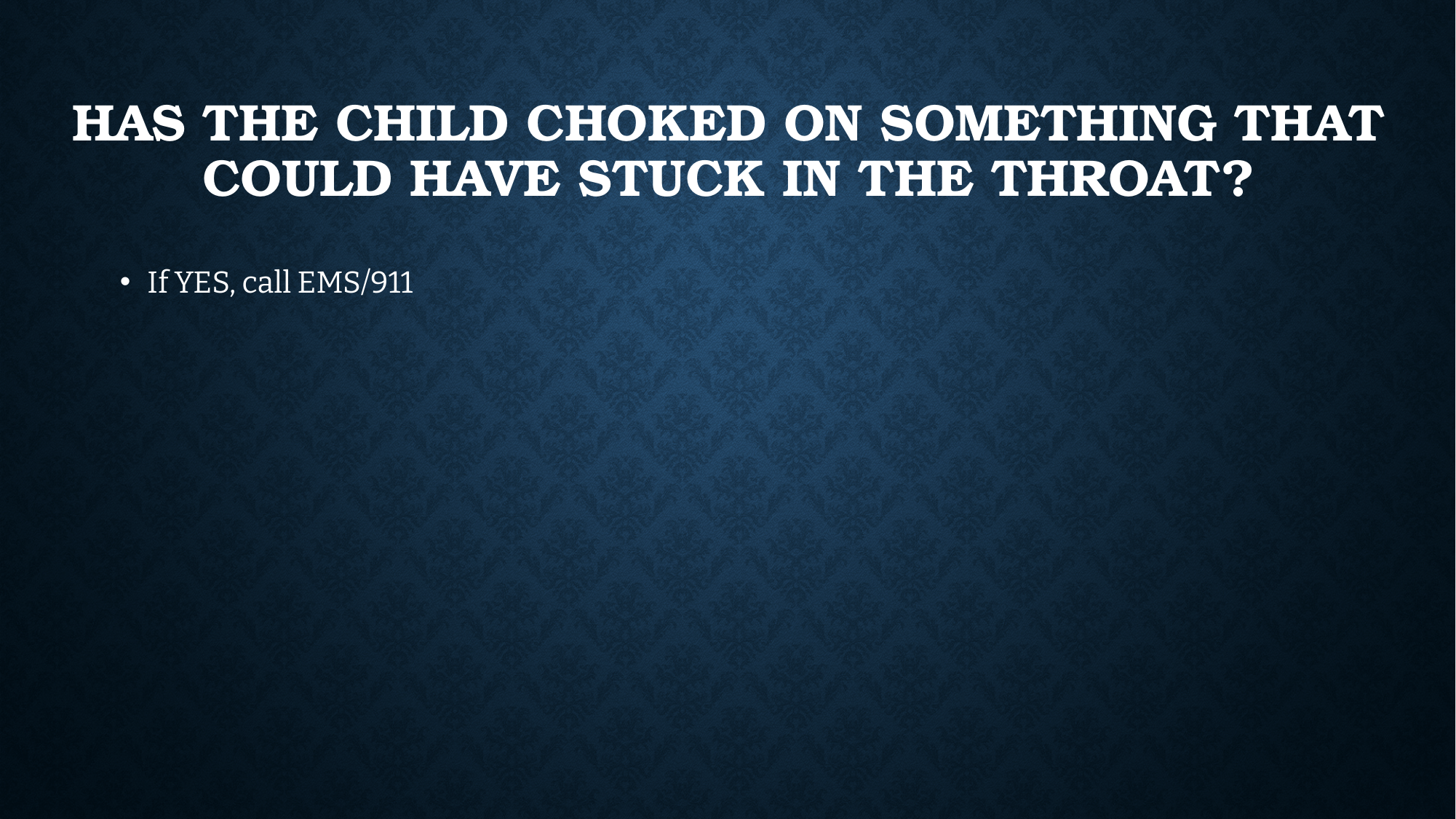

# Has the child choked on something that could have stuck in the throat?
If YES, call EMS/911